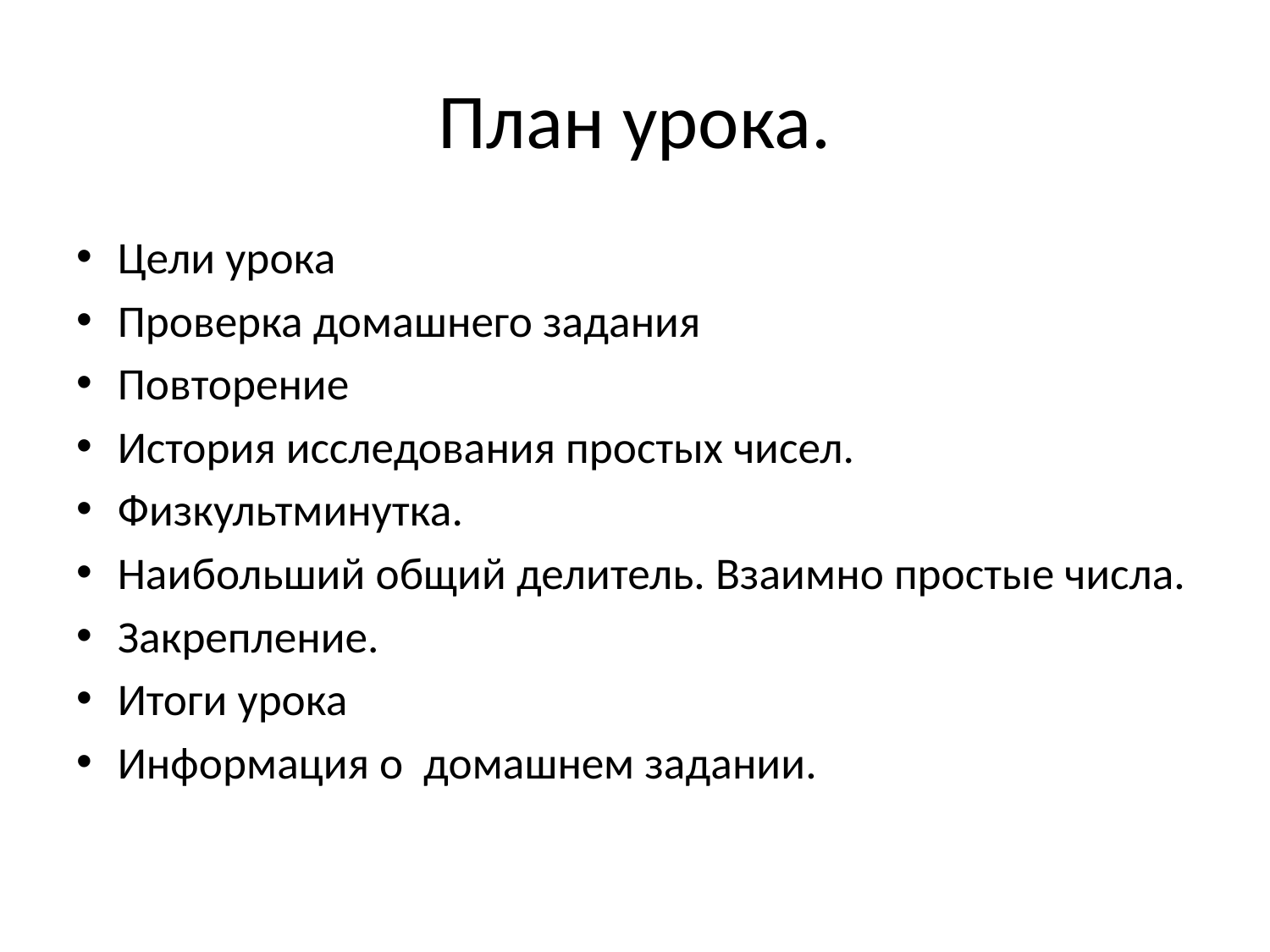

# План урока.
Цели урока
Проверка домашнего задания
Повторение
История исследования простых чисел.
Физкультминутка.
Наибольший общий делитель. Взаимно простые числа.
Закрепление.
Итоги урока
Информация о  домашнем задании.